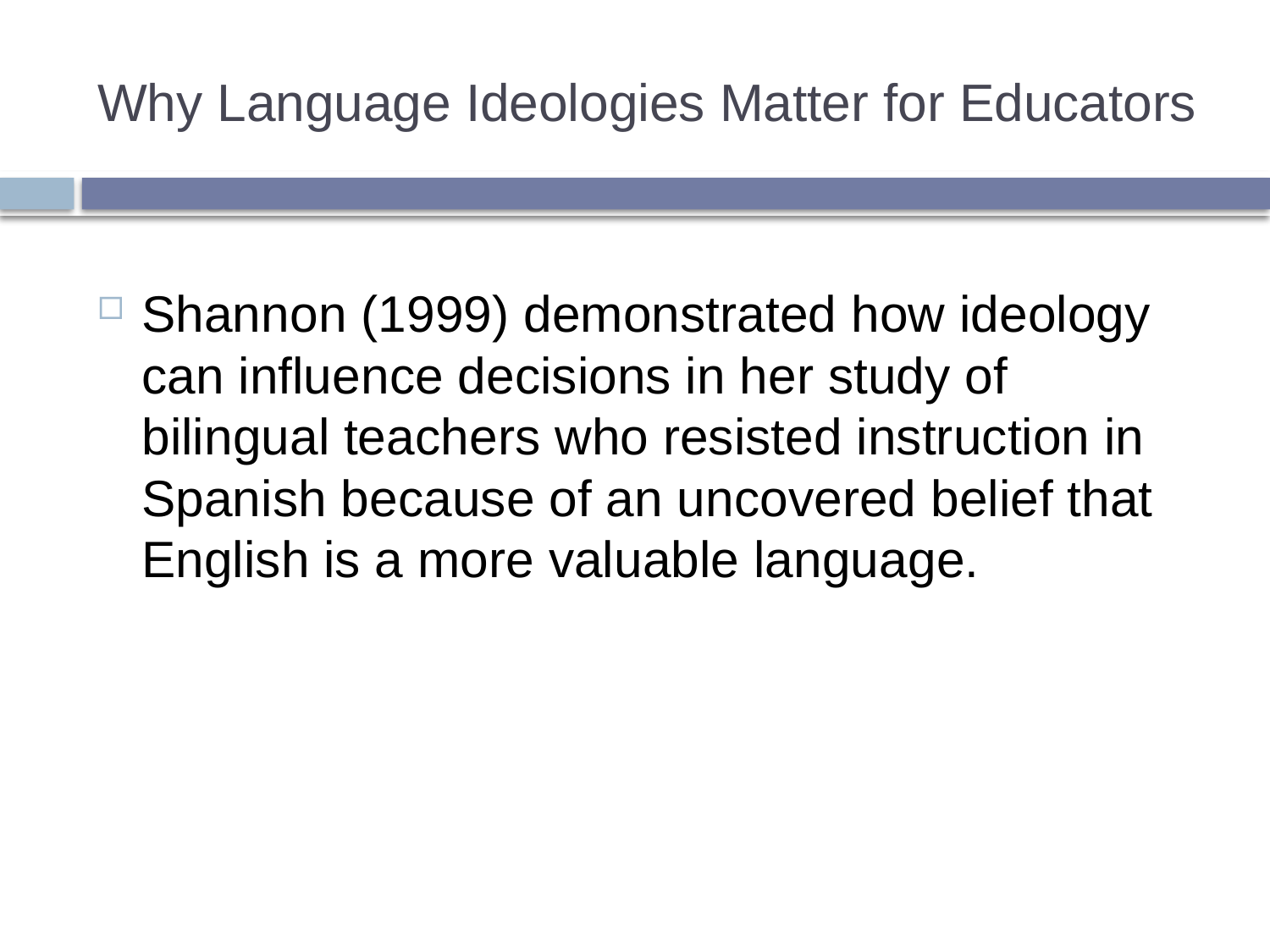

# Why Language Ideologies Matter for Educators
Shannon (1999) demonstrated how ideology can influence decisions in her study of bilingual teachers who resisted instruction in Spanish because of an uncovered belief that English is a more valuable language.